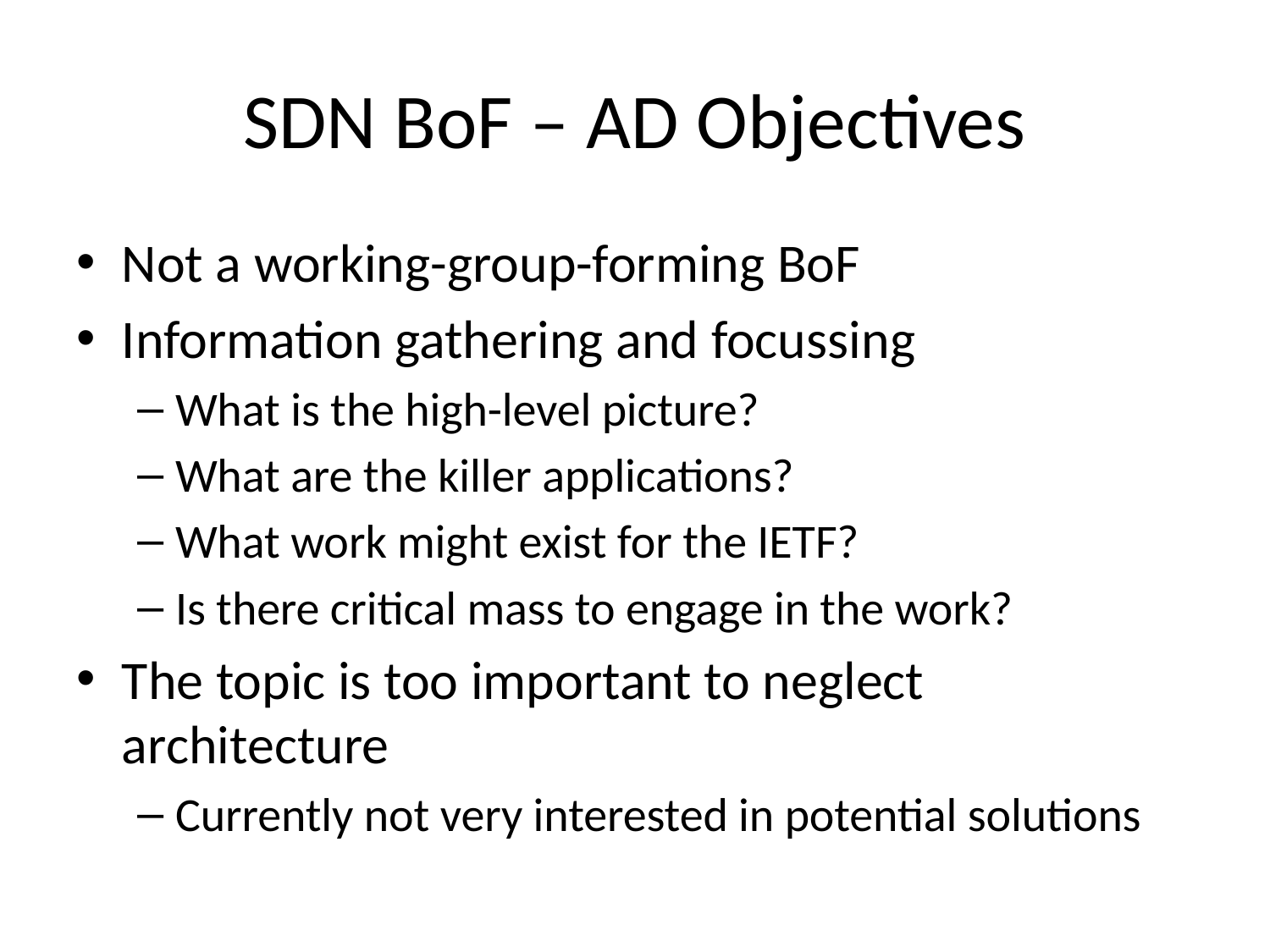

# SDN BoF – AD Objectives
Not a working-group-forming BoF
Information gathering and focussing
What is the high-level picture?
What are the killer applications?
What work might exist for the IETF?
Is there critical mass to engage in the work?
The topic is too important to neglect architecture
Currently not very interested in potential solutions